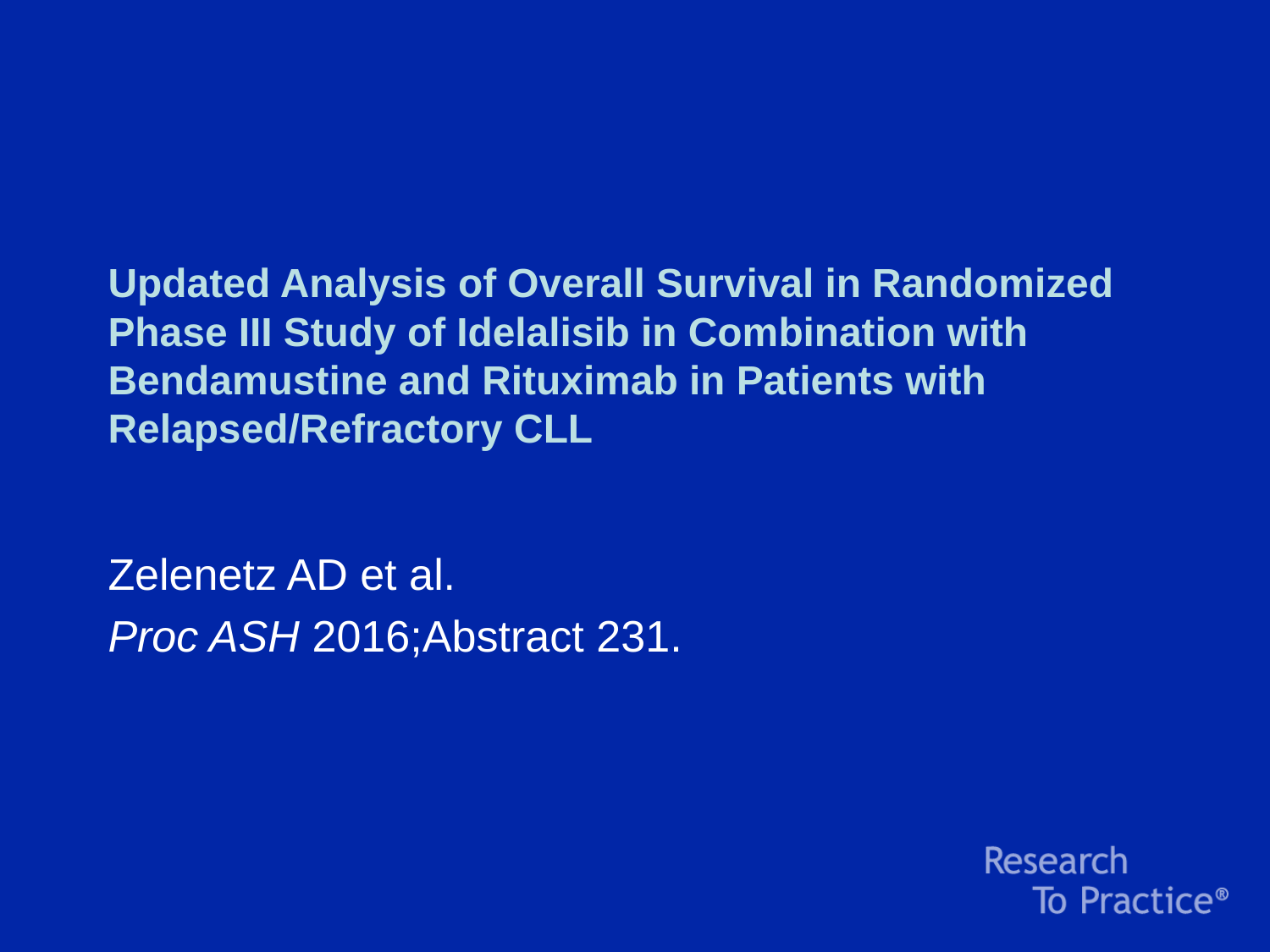

# Updated Analysis of Overall Survival in Randomized Phase III Study of Idelalisib in Combination with Bendamustine and Rituximab in Patients with Relapsed/Refractory CLL
Zelenetz AD et al.
Proc ASH 2016;Abstract 231.